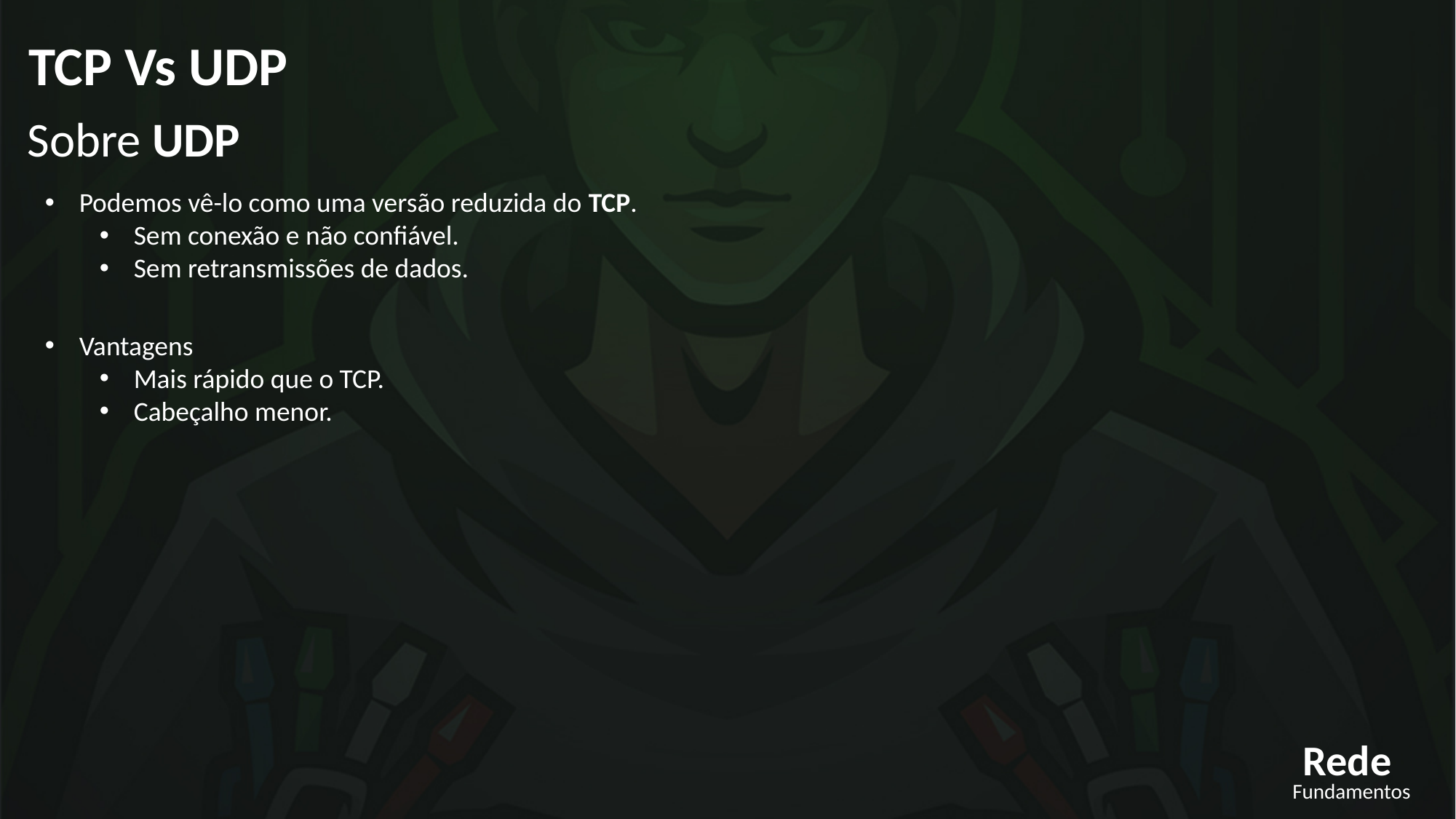

TCP Vs UDP
Sobre UDP
Podemos vê-lo como uma versão reduzida do TCP.
Sem conexão e não confiável.
Sem retransmissões de dados.
Vantagens
Mais rápido que o TCP.
Cabeçalho menor.
Rede
Fundamentos